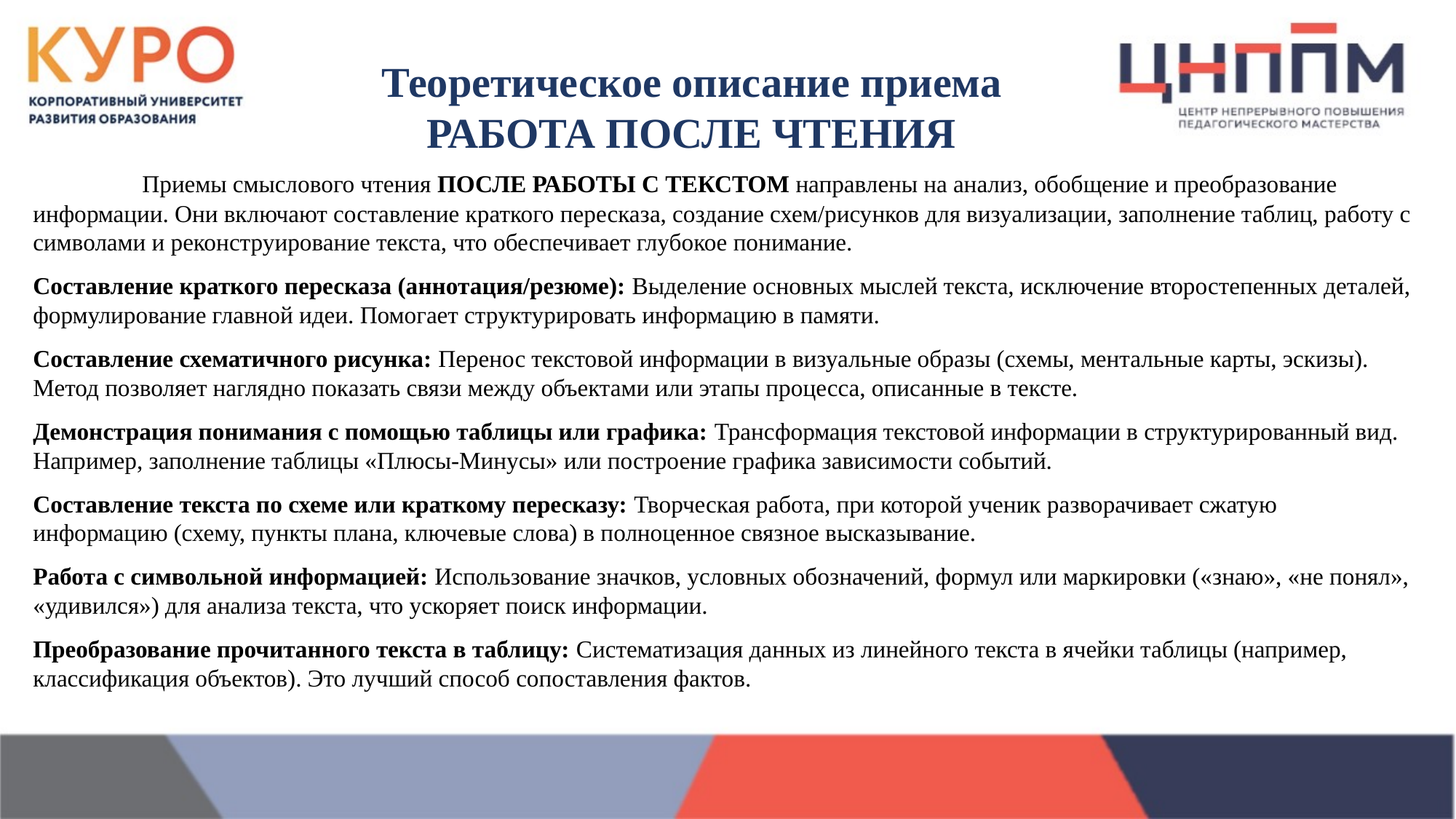

Теоретическое описание приема
РАБОТА ПОСЛЕ ЧТЕНИЯ

	Приемы смыслового чтения ПОСЛЕ РАБОТЫ С ТЕКСТОМ направлены на анализ, обобщение и преобразование информации. Они включают составление краткого пересказа, создание схем/рисунков для визуализации, заполнение таблиц, работу с символами и реконструирование текста, что обеспечивает глубокое понимание.

Составление краткого пересказа (аннотация/резюме): Выделение основных мыслей текста, исключение второстепенных деталей, формулирование главной идеи. Помогает структурировать информацию в памяти.

Составление схематичного рисунка: Перенос текстовой информации в визуальные образы (схемы, ментальные карты, эскизы). Метод позволяет наглядно показать связи между объектами или этапы процесса, описанные в тексте.

Демонстрация понимания с помощью таблицы или графика: Трансформация текстовой информации в структурированный вид. Например, заполнение таблицы «Плюсы-Минусы» или построение графика зависимости событий.

Составление текста по схеме или краткому пересказу: Творческая работа, при которой ученик разворачивает сжатую информацию (схему, пункты плана, ключевые слова) в полноценное связное высказывание.

Работа с символьной информацией: Использование значков, условных обозначений, формул или маркировки («знаю», «не понял», «удивился») для анализа текста, что ускоряет поиск информации.

Преобразование прочитанного текста в таблицу: Систематизация данных из линейного текста в ячейки таблицы (например, классификация объектов). Это лучший способ сопоставления фактов.